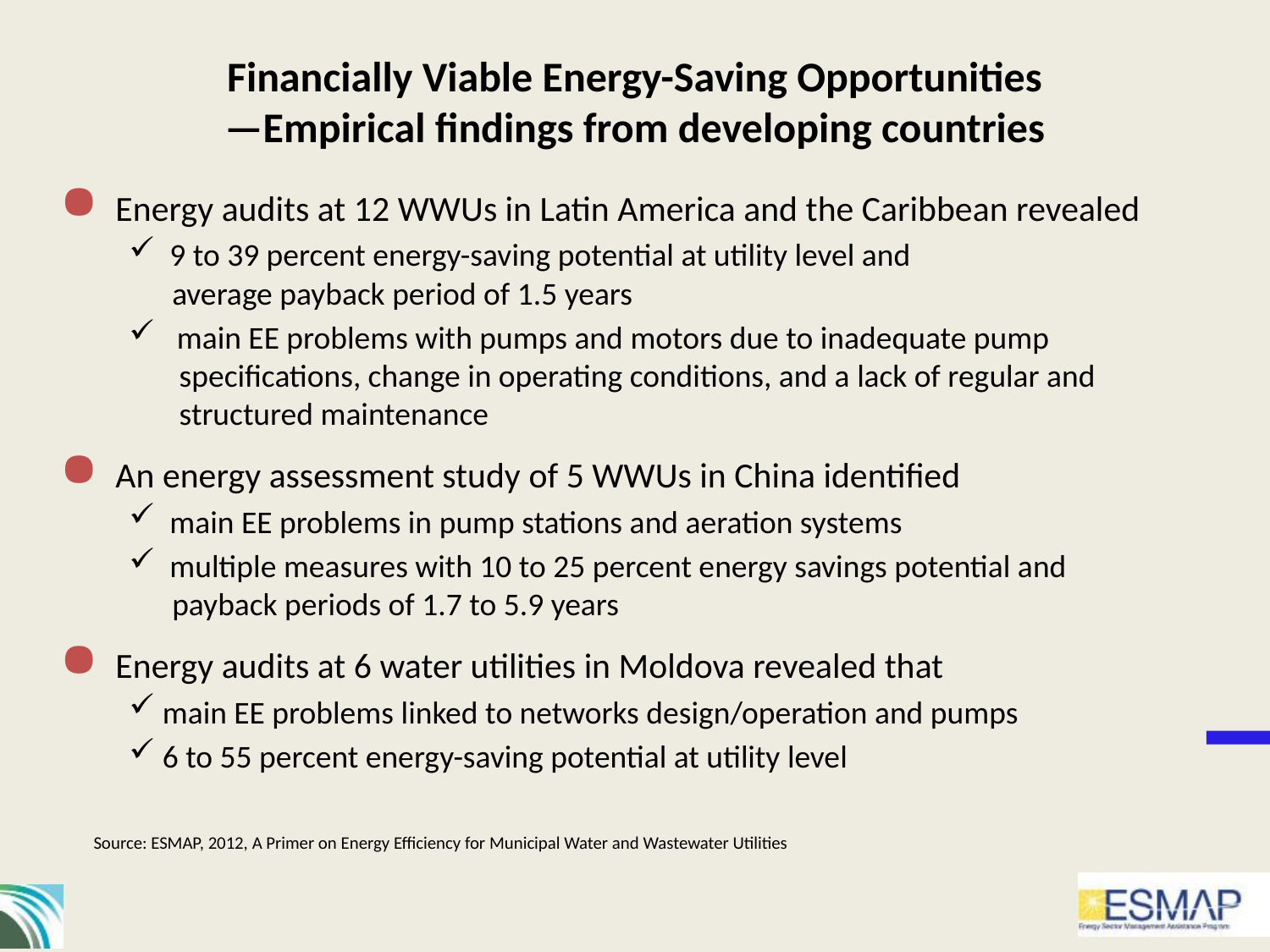

# Financially Viable Energy-Saving Opportunities —Empirical findings from developing countries
  Energy audits at 12 WWUs in Latin America and the Caribbean revealed
  9 to 39 percent energy-saving potential at utility level and
      average payback period of 1.5 years
   main EE problems with pumps and motors due to inadequate pump
       specifications, change in operating conditions, and a lack of regular and
       structured maintenance
  An energy assessment study of 5 WWUs in China identified
  main EE problems in pump stations and aeration systems
  multiple measures with 10 to 25 percent energy savings potential and
      payback periods of 1.7 to 5.9 years
  Energy audits at 6 water utilities in Moldova revealed that
 main EE problems linked to networks design/operation and pumps
 6 to 55 percent energy-saving potential at utility level
Source: ESMAP, 2012, A Primer on Energy Efficiency for Municipal Water and Wastewater Utilities
14